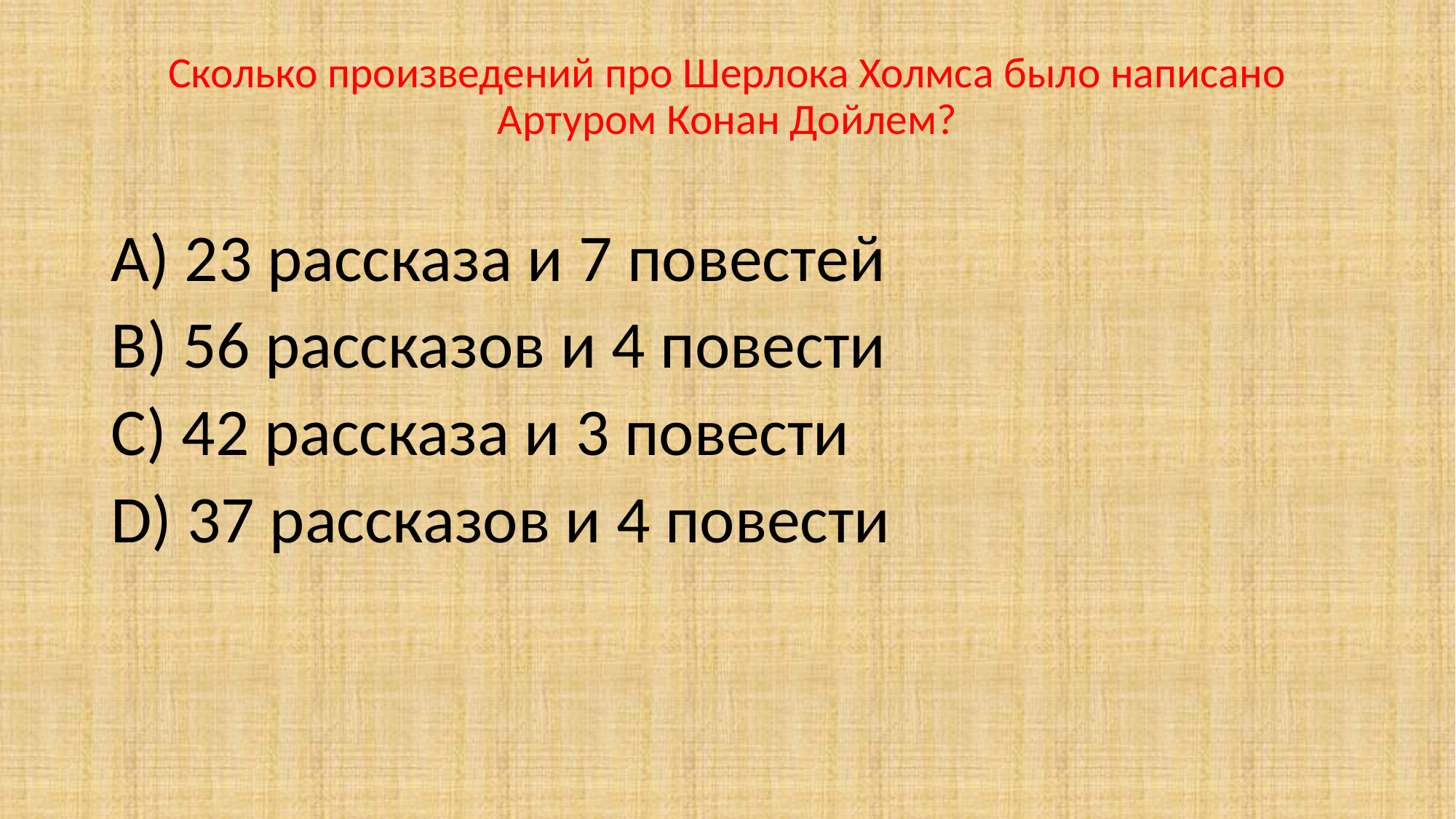

# Сколько произведений про Шерлока Холмса было написано Артуром Конан Дойлем?
A) 23 рассказа и 7 повестей
B) 56 рассказов и 4 повести
C) 42 рассказа и 3 повести
D) 37 рассказов и 4 повести